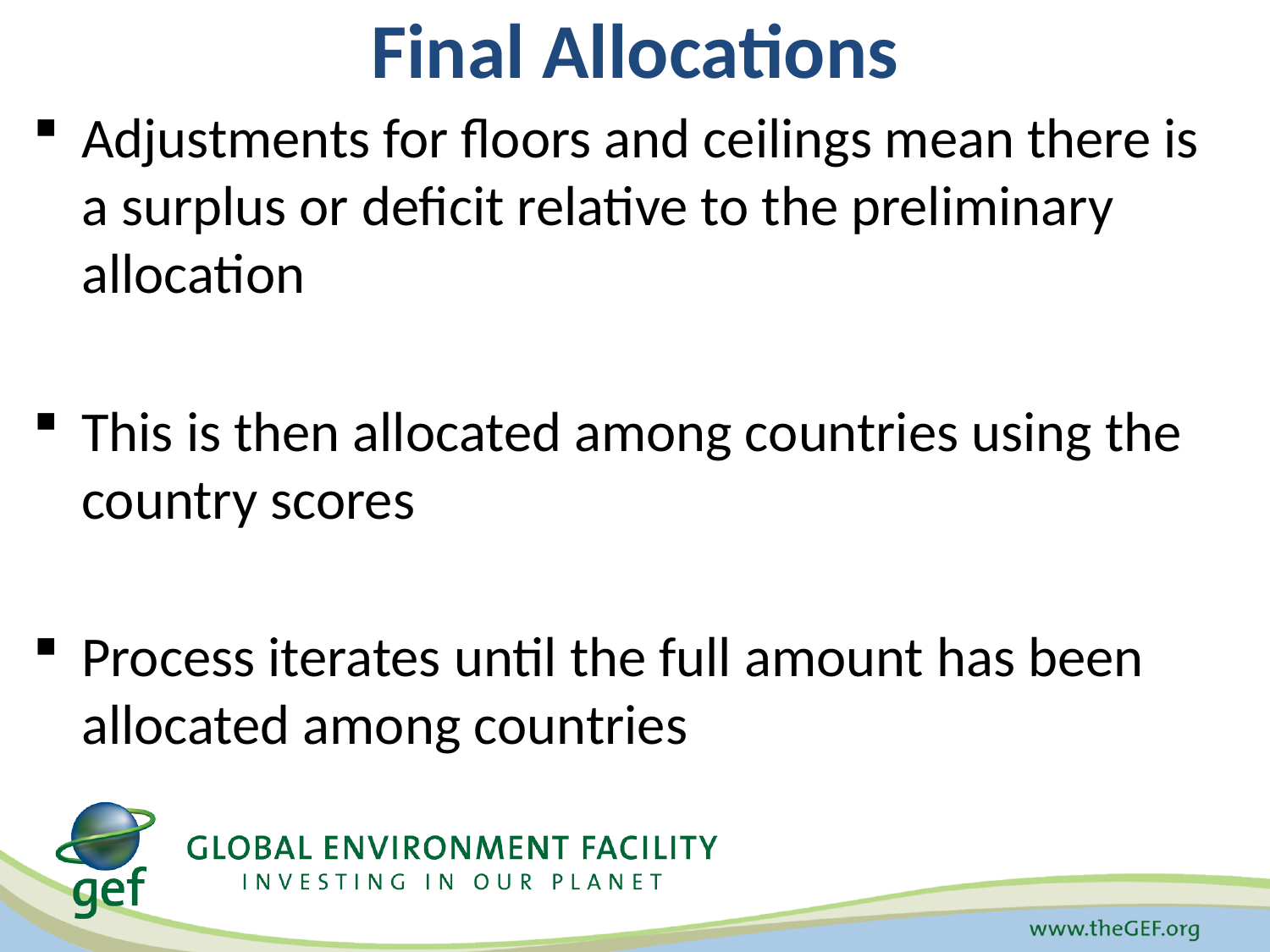

# Final Allocations
Adjustments for floors and ceilings mean there is a surplus or deficit relative to the preliminary allocation

This is then allocated among countries using the country scores

Process iterates until the full amount has been allocated among countries